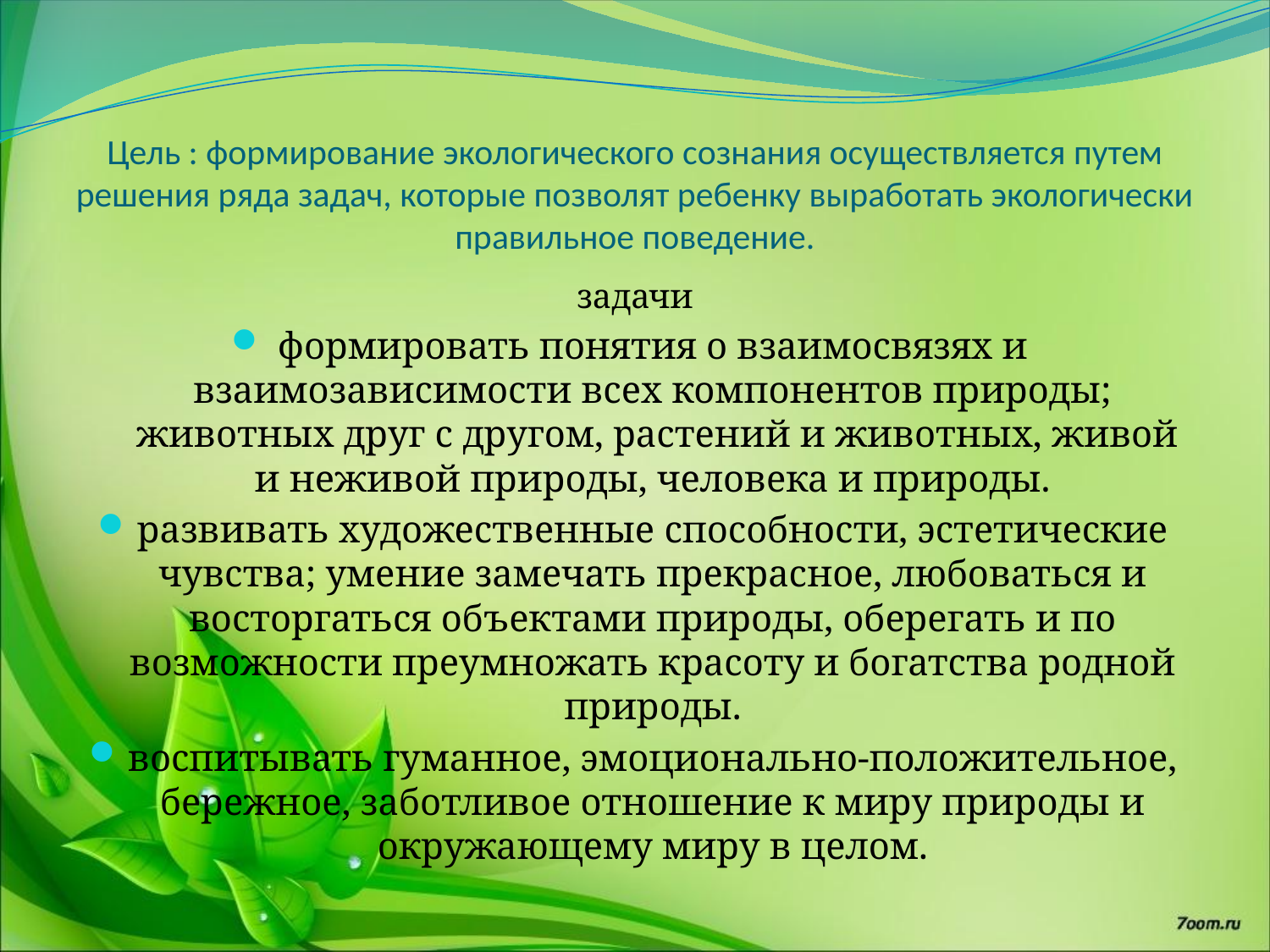

# Цель : формирование экологического сознания осуществляется путем решения ряда задач, которые позволят ребенку выработать экологически правильное поведение.
задачи
формировать понятия о взаимосвязях и взаимозависимости всех компонентов природы;  животных друг с другом, растений и животных, живой и неживой природы, человека и природы.
развивать художественные способности, эстетические чувства; умение замечать прекрасное, любоваться и восторгаться объектами природы, оберегать и по возможности преумножать красоту и богатства родной природы.
воспитывать гуманное, эмоционально-положительное, бережное, заботливое отношение к миру природы и окружающему миру в целом.